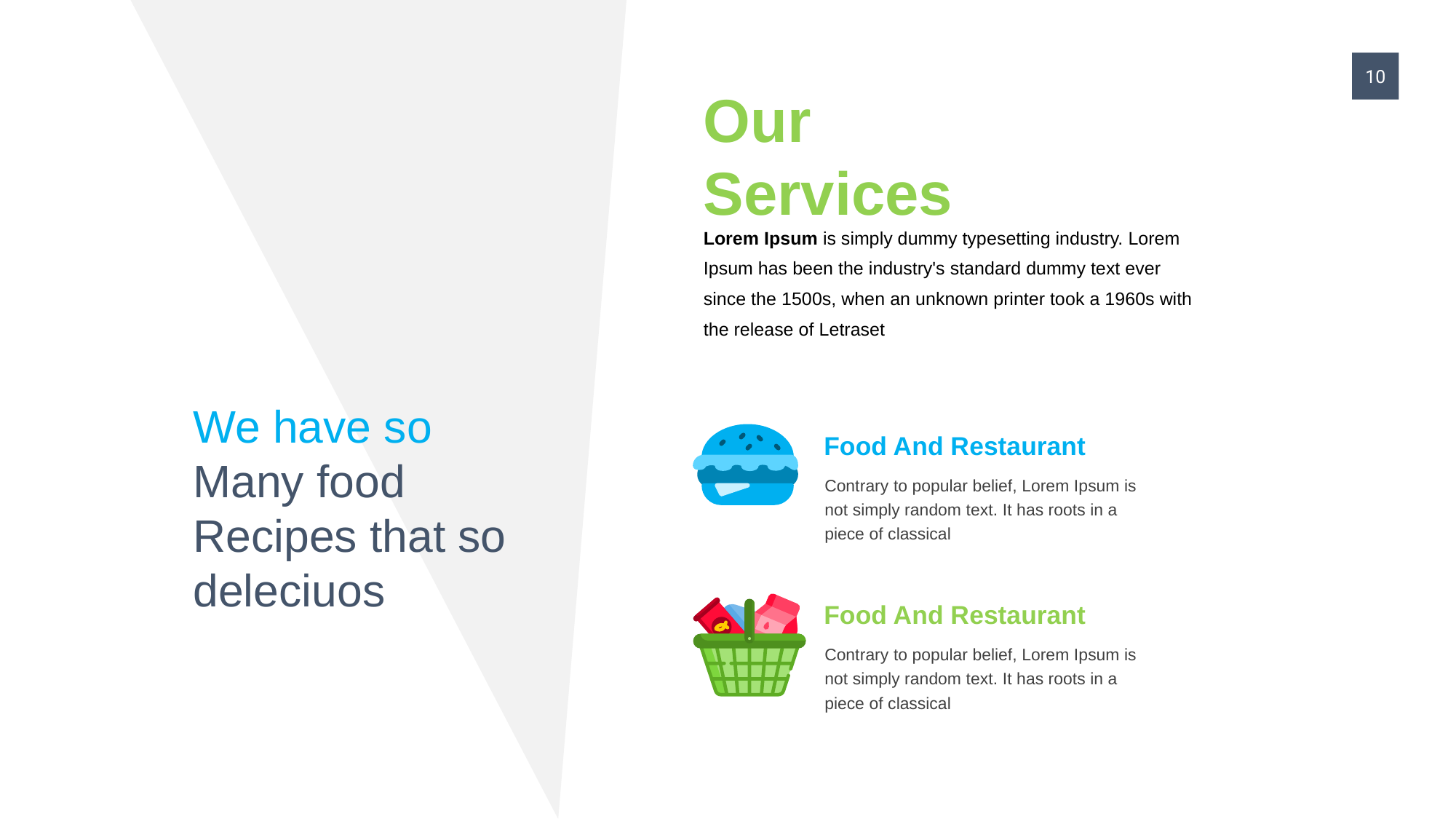

10
Our Services
Lorem Ipsum is simply dummy typesetting industry. Lorem Ipsum has been the industry's standard dummy text ever since the 1500s, when an unknown printer took a 1960s with the release of Letraset
We have so
Many food
Recipes that so
deleciuos

Food And Restaurant
Contrary to popular belief, Lorem Ipsum is not simply random text. It has roots in a piece of classical

Food And Restaurant
Contrary to popular belief, Lorem Ipsum is not simply random text. It has roots in a piece of classical